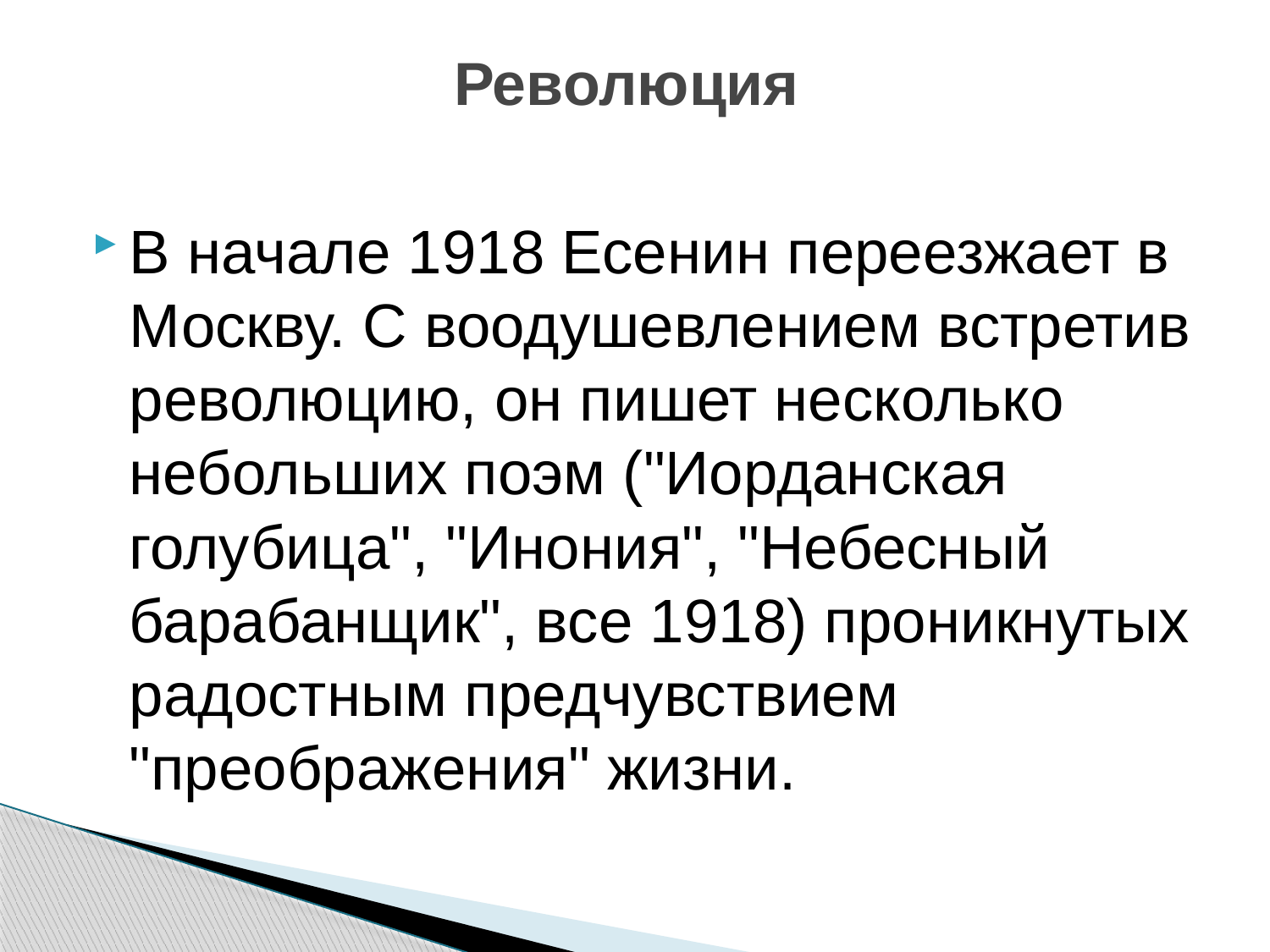

# Революция
В начале 1918 Есенин переезжает в Москву. С воодушевлением встретив революцию, он пишет несколько небольших поэм ("Иорданская голубица", "Инония", "Небесный барабанщик", все 1918) проникнутых радостным предчувствием "преображения" жизни.